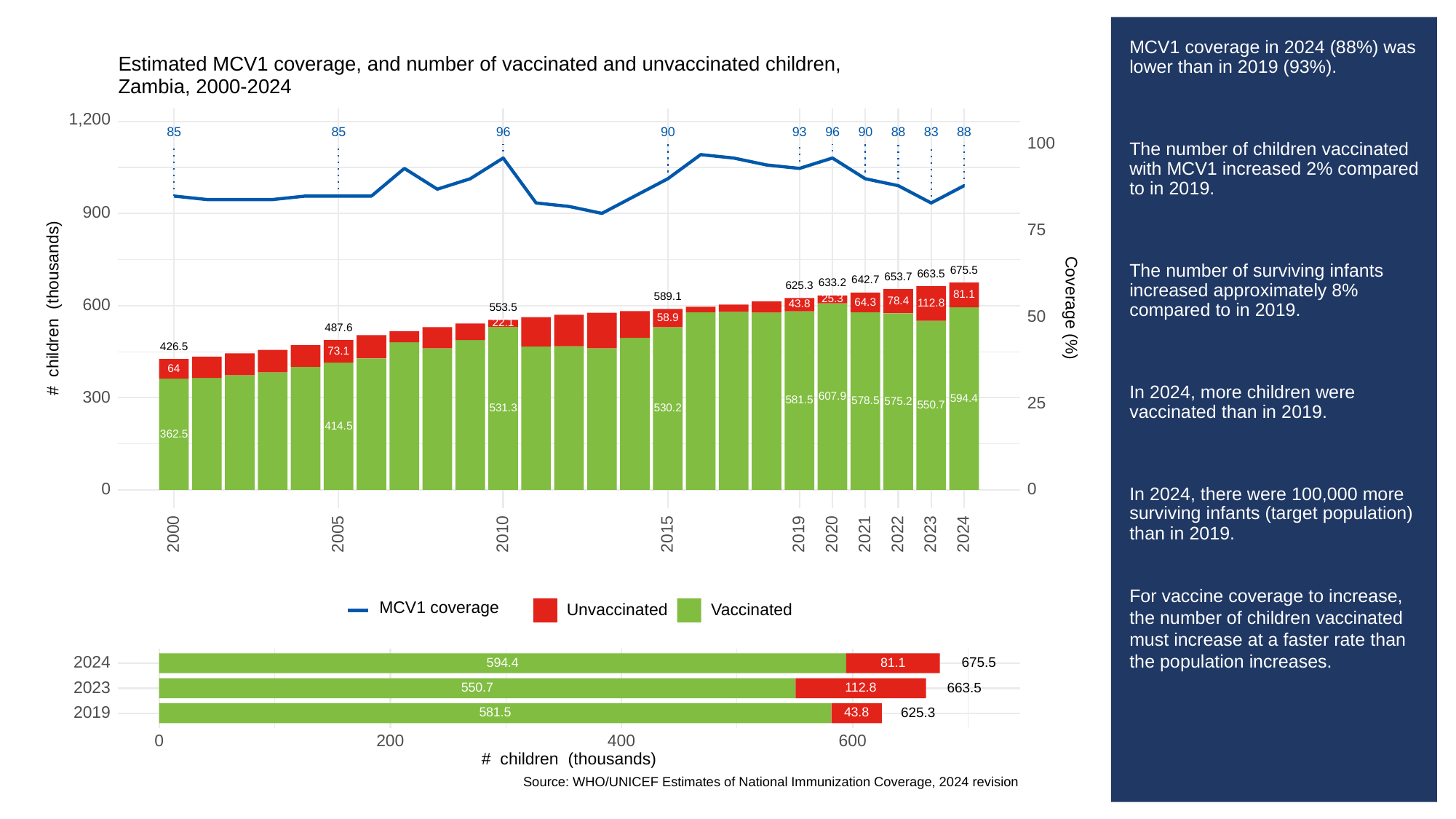

# MCV1 coverage in 2024 (88%) was lower than in 2019 (93%).

The number of children vaccinated with MCV1 increased 2% compared to in 2019.

The number of surviving infants increased approximately 8% compared to in 2019.

In 2024, more children were vaccinated than in 2019.

In 2024, there were 100,000 more surviving infants (target population) than in 2019.

For vaccine coverage to increase, the number of children vaccinated must increase at a faster rate than the population increases.

Estimated MCV1 coverage, and number of vaccinated and unvaccinated children,
Zambia, 2000-2024

1,200

93
83
85
85
96
90
96
90
88
88
100

900

75

675.5
663.5
653.7
642.7
633.2
625.3

81.1

589.1
25.3

78.4

64.3
112.8
600
43.8
#  children  (thousands)
Coverage (%)

553.5

50

58.9

22.1

487.6

426.5

73.1

64

300
607.9
594.4
581.5
578.5
25
575.2

550.7
531.3
530.2
414.5
362.5

0
0

2023
2000
2005
2010
2015
2019
2020
2021
2022
2024

MCV1 coverage
Unvaccinated
Vaccinated

2024
675.5
594.4
81.1

2023
663.5
550.7
112.8

2019
625.3
43.8
581.5

0
200
400
600
#  children  (thousands)
Source: WHO/UNICEF Estimates of National Immunization Coverage, 2024 revision